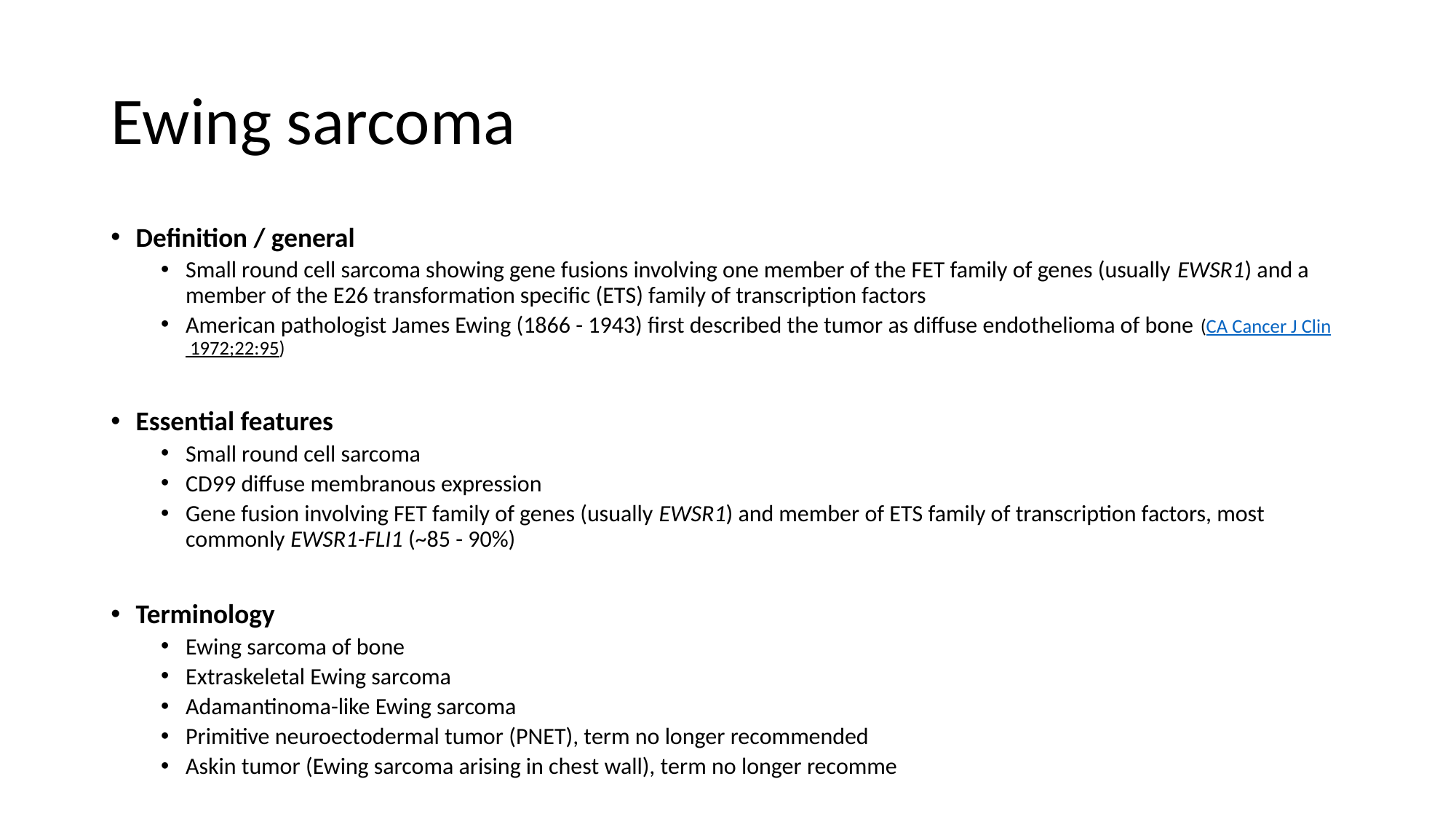

# Ewing sarcoma
Definition / general
Small round cell sarcoma showing gene fusions involving one member of the FET family of genes (usually EWSR1) and a member of the E26 transformation specific (ETS) family of transcription factors
American pathologist James Ewing (1866 - 1943) first described the tumor as diffuse endothelioma of bone (CA Cancer J Clin 1972;22:95)

Essential features
Small round cell sarcoma
CD99 diffuse membranous expression
Gene fusion involving FET family of genes (usually EWSR1) and member of ETS family of transcription factors, most commonly EWSR1-FLI1 (~85 - 90%)

Terminology
Ewing sarcoma of bone
Extraskeletal Ewing sarcoma
Adamantinoma-like Ewing sarcoma
Primitive neuroectodermal tumor (PNET), term no longer recommended
Askin tumor (Ewing sarcoma arising in chest wall), term no longer recomme